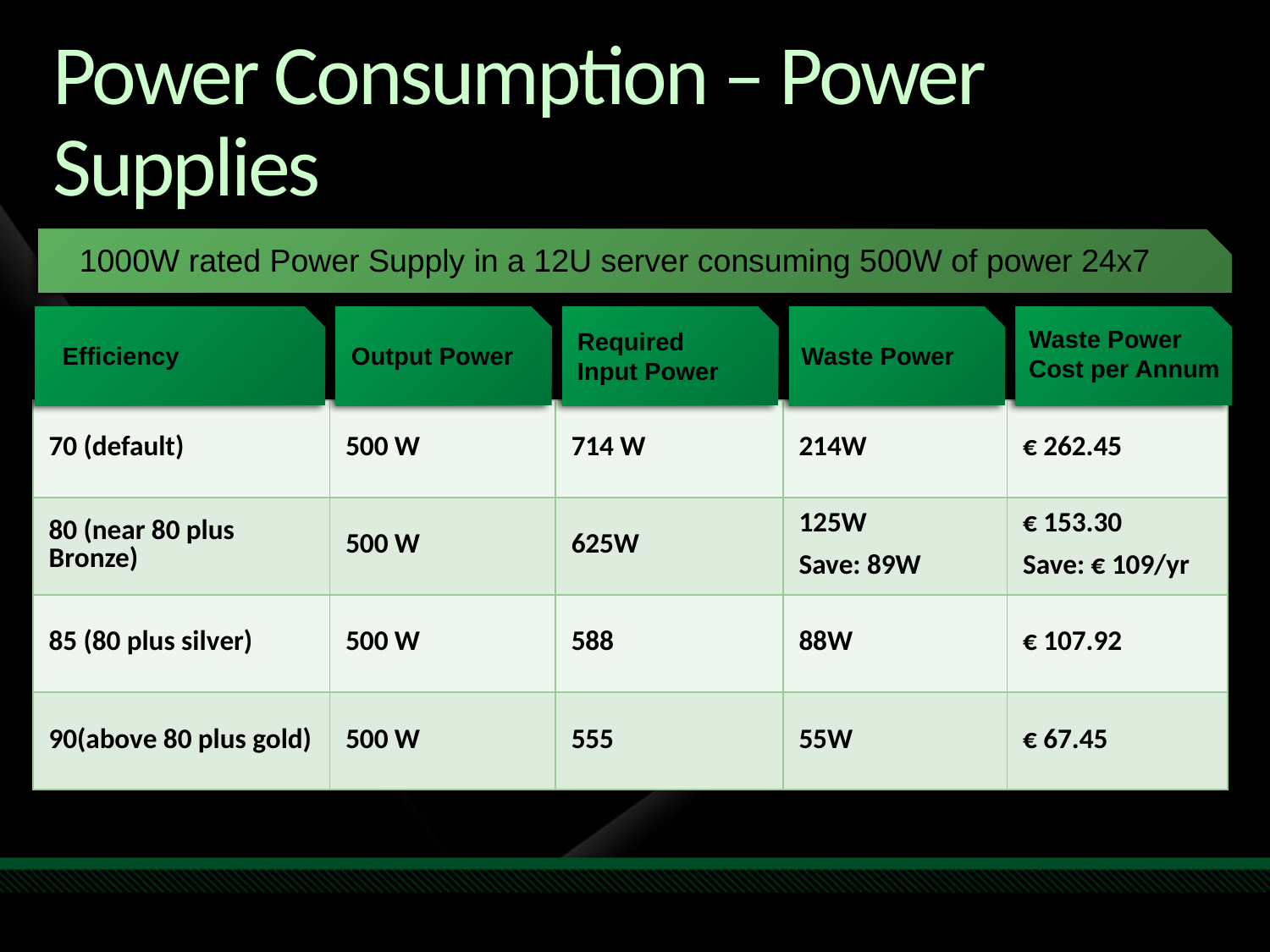

# Power Consumption – Power Supplies

 1000W rated Power Supply in a 12U server consuming 500W of power 24x7

Waste Power
Cost per Annum
Required
Input Power
Efficiency
Output Power
Waste Power
| 70 (default) | 500 W | 714 W | 214W | € 262.45 |
| --- | --- | --- | --- | --- |
| 80 (near 80 plus Bronze) | 500 W | 625W | 125W Save: 89W | € 153.30 Save: € 109/yr |
| 85 (80 plus silver) | 500 W | 588 | 88W | € 107.92 |
| 90(above 80 plus gold) | 500 W | 555 | 55W | € 67.45 |